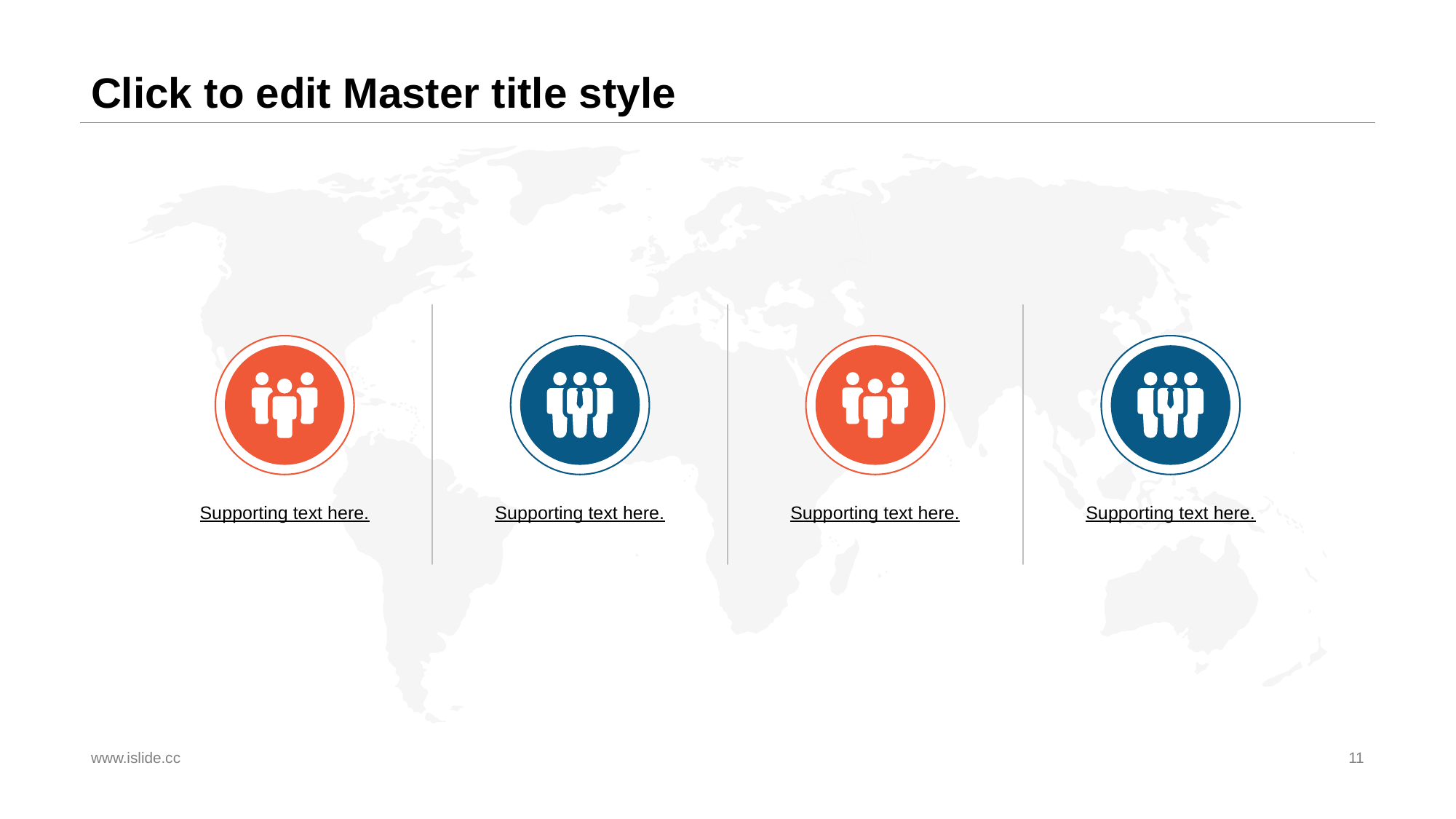

# Click to edit Master title style

Supporting text here.
Supporting text here.
Supporting text here.
Supporting text here.
www.islide.cc
11